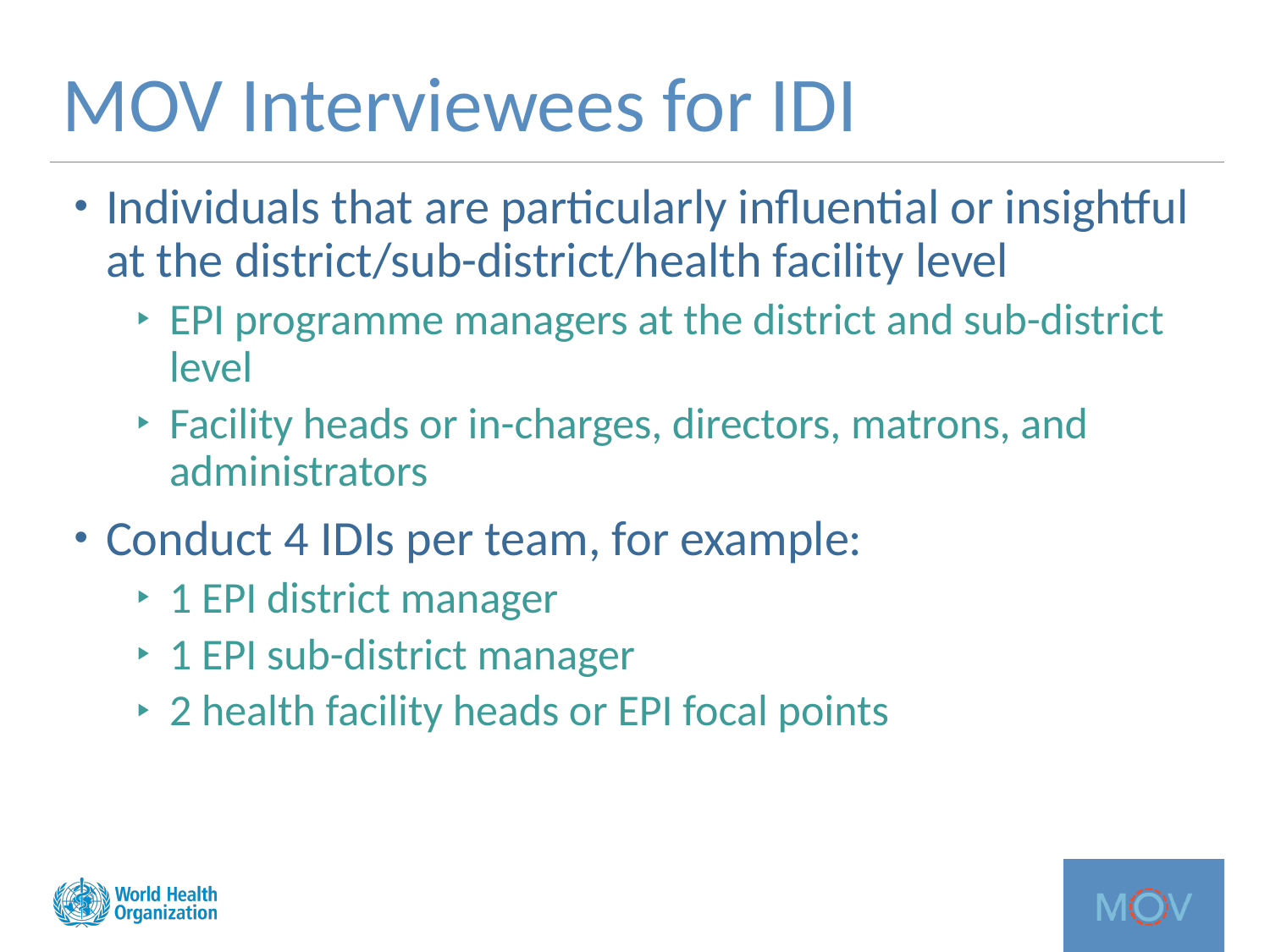

# MOV Interviewees for IDI
Individuals that are particularly influential or insightful at the district/sub-district/health facility level
EPI programme managers at the district and sub-district level
Facility heads or in-charges, directors, matrons, and administrators
Conduct 4 IDIs per team, for example:
1 EPI district manager
1 EPI sub-district manager
2 health facility heads or EPI focal points